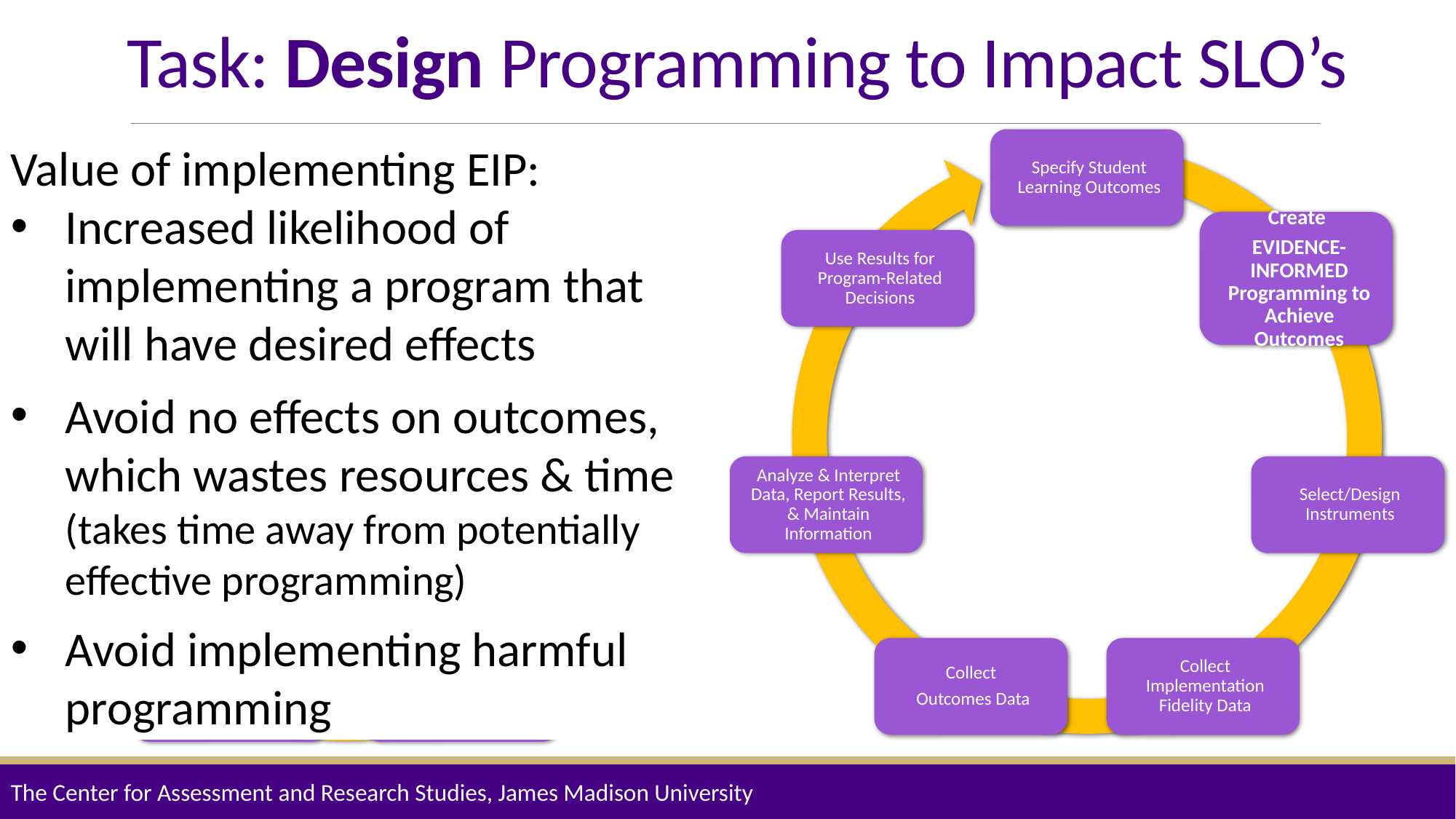

Specify Student Learning Outcomes
Create
Evidence-INFORmED Programming to Achieve Outcomes
Select/Design Instruments
Collect Implementation Fidelity Data
Collect
Outcomes Data
Analyze & Interpret Data, Report Results, & Maintain Information
Use Results for Program-Related Decisions
Specify Student Learning Outcomes
Create Programming to Achieve Outcomes
Select/Design Instruments
Collect Implementation Fidelity Data
Collect
Outcomes Data
Analyze & Interpret Data, Report Results, & Maintain Information
Use Results for Program-Related Decisions
# Task: Design Programming to Impact SLO’s
Value of implementing EIP:
Increased likelihood of implementing a program that will have desired effects

Avoid no effects on outcomes, which wastes resources & time (takes time away from potentially effective programming)

Avoid implementing harmful programming
The Center for Assessment and Research Studies, James Madison University